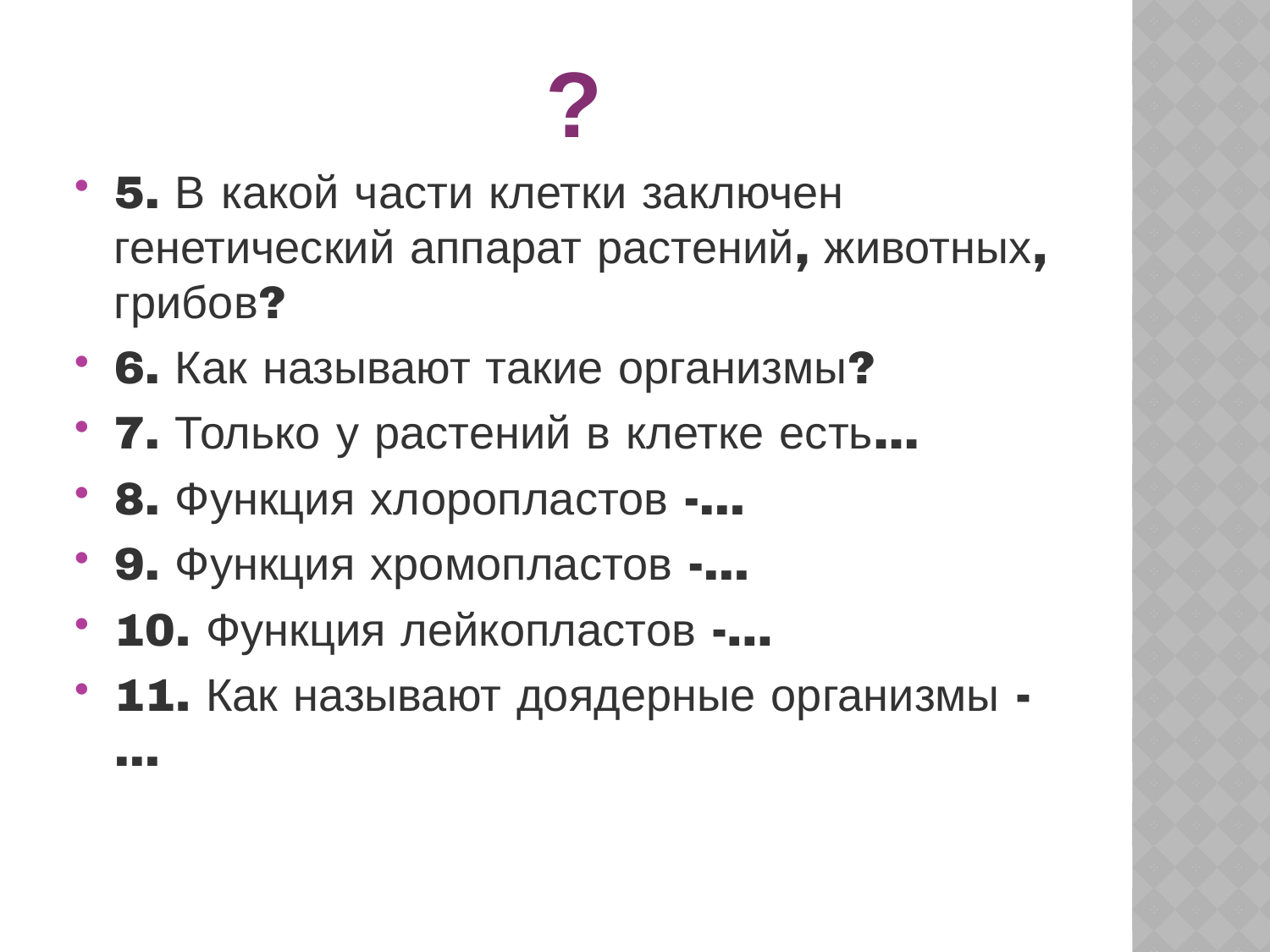

# ?
5. В какой части клетки заключен генетический аппарат растений, животных, грибов?
6. Как называют такие организмы?
7. Только у растений в клетке есть…
8. Функция хлоропластов -…
9. Функция хромопластов -…
10. Функция лейкопластов -…
11. Как называют доядерные организмы -…